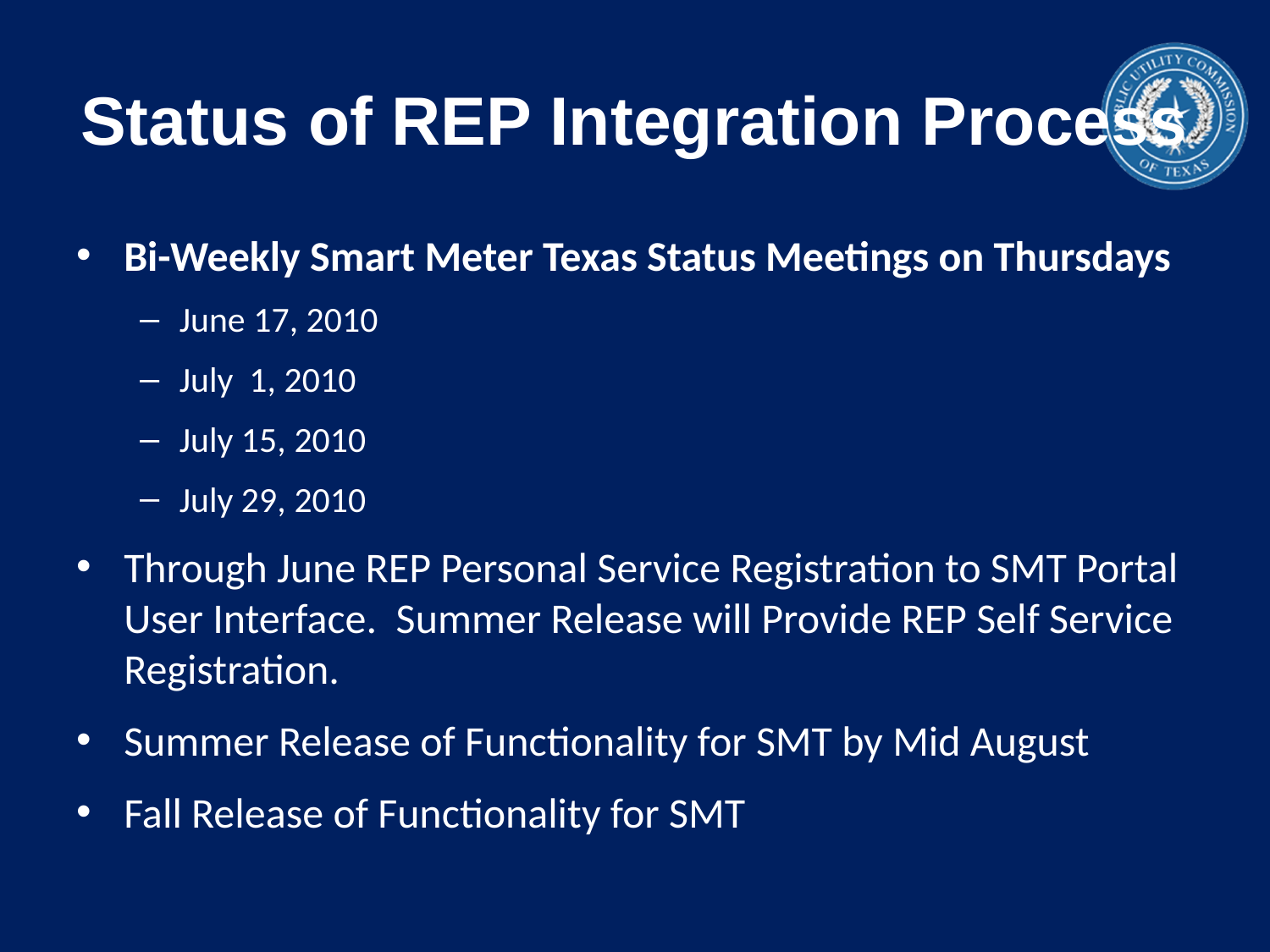

# Status of REP Integration Process
Bi-Weekly Smart Meter Texas Status Meetings on Thursdays
June 17, 2010
July  1, 2010
July 15, 2010
July 29, 2010
Through June REP Personal Service Registration to SMT Portal User Interface.  Summer Release will Provide REP Self Service Registration.
Summer Release of Functionality for SMT by Mid August
Fall Release of Functionality for SMT